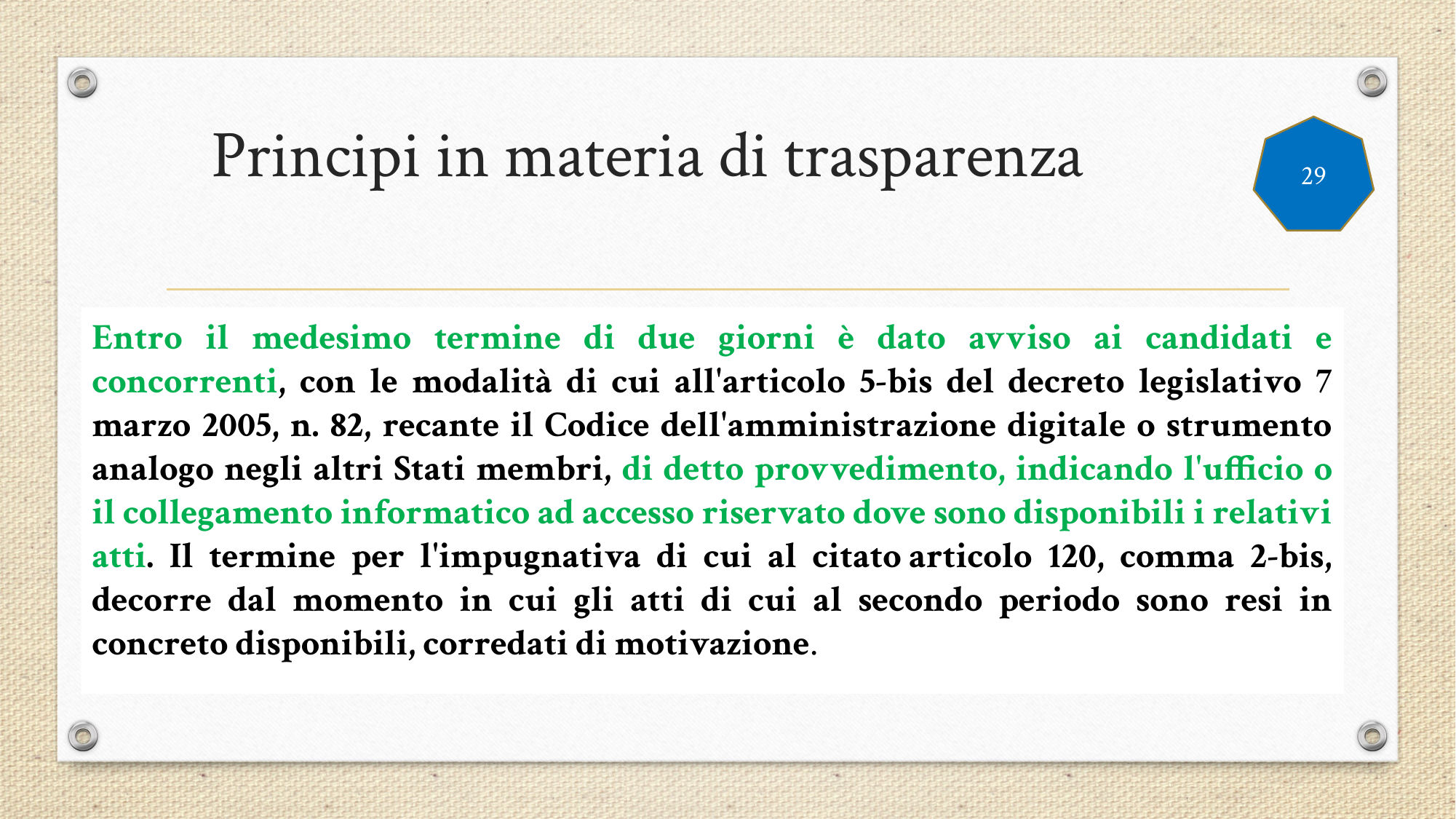

# Principi in materia di trasparenza
29
Entro il medesimo termine di due giorni è dato avviso ai candidati e concorrenti, con le modalità di cui all'articolo 5-bis del decreto legislativo 7 marzo 2005, n. 82, recante il Codice dell'amministrazione digitale o strumento analogo negli altri Stati membri, di detto provvedimento, indicando l'ufficio o il collegamento informatico ad accesso riservato dove sono disponibili i relativi atti. Il termine per l'impugnativa di cui al citato articolo 120, comma 2-bis, decorre dal momento in cui gli atti di cui al secondo periodo sono resi in concreto disponibili, corredati di motivazione.